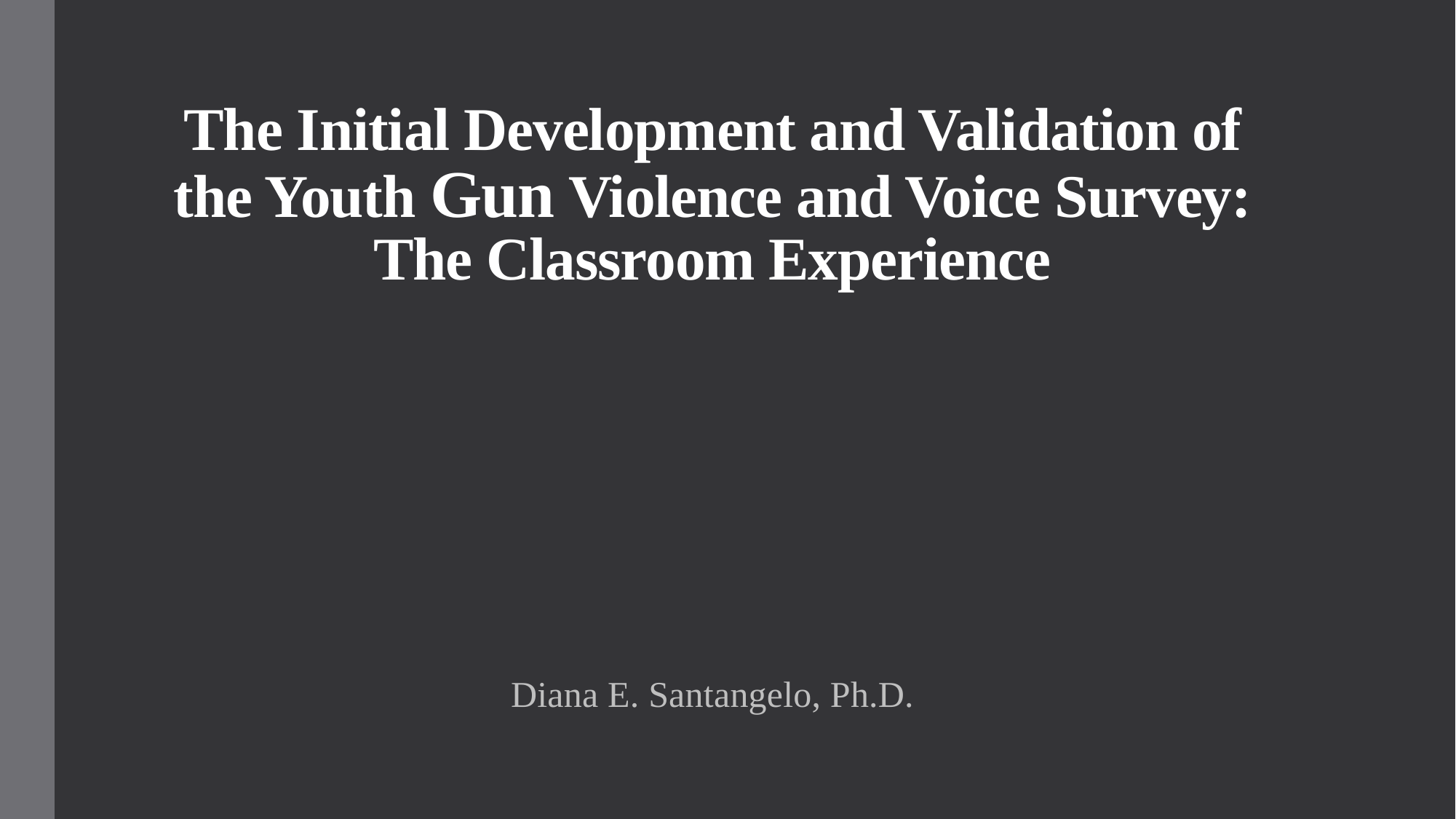

# The Initial Development and Validation of the Youth Gun Violence and Voice Survey: The Classroom Experience
Diana E. Santangelo, Ph.D.